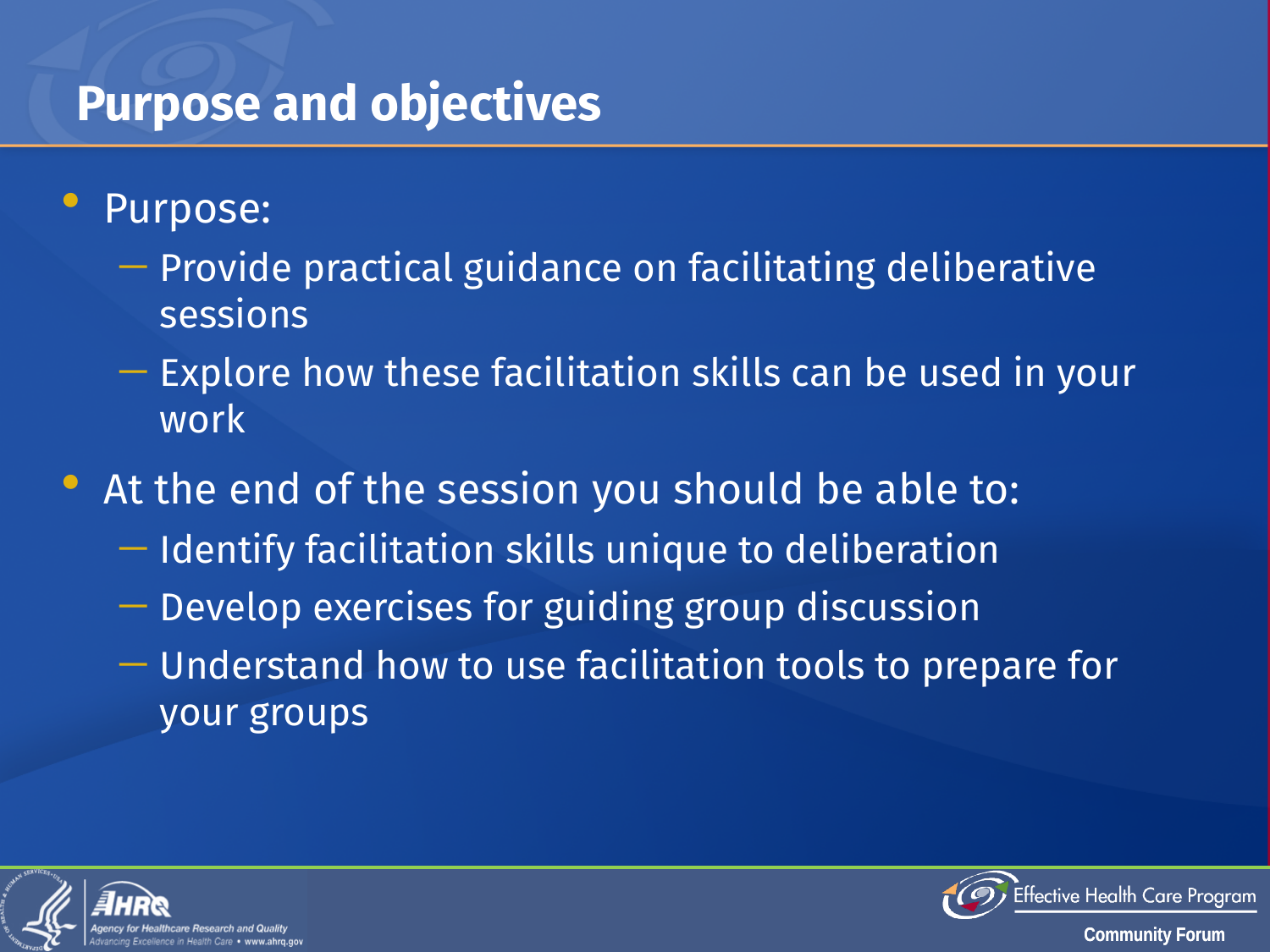

# Purpose and objectives
Purpose:
Provide practical guidance on facilitating deliberative sessions
Explore how these facilitation skills can be used in your work
At the end of the session you should be able to:
Identify facilitation skills unique to deliberation
Develop exercises for guiding group discussion
Understand how to use facilitation tools to prepare for your groups